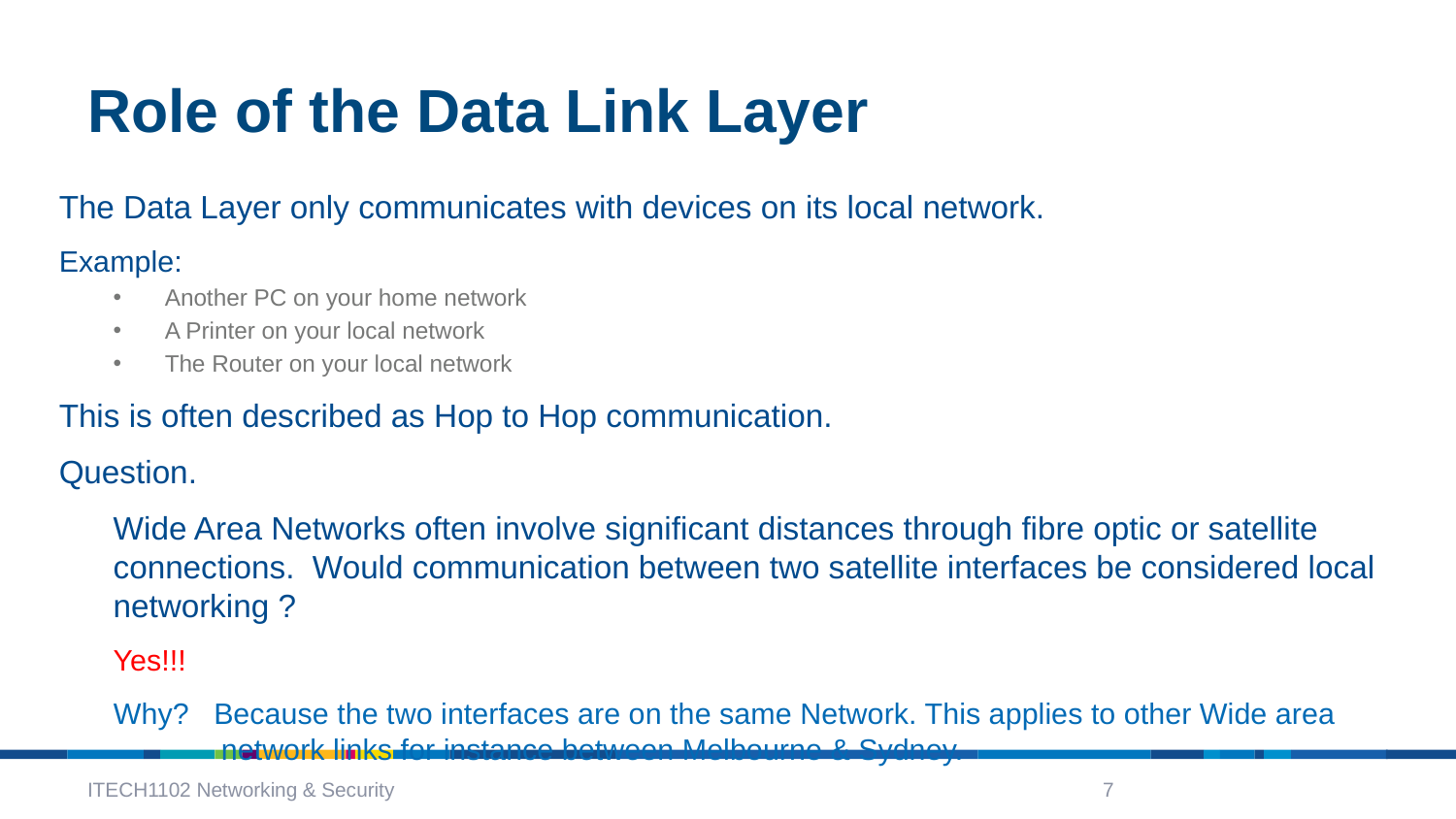

# Role of the Data Link Layer
The Data Layer only communicates with devices on its local network.
Example:
Another PC on your home network
A Printer on your local network
The Router on your local network
This is often described as Hop to Hop communication.
Question.
Wide Area Networks often involve significant distances through fibre optic or satellite connections.  Would communication between two satellite interfaces be considered local networking ?
Yes!!!
Why?   Because the two interfaces are on the same Network. This applies to other Wide area network links for instance between Melbourne & Sydney.
ITECH1102 Networking & Security
7